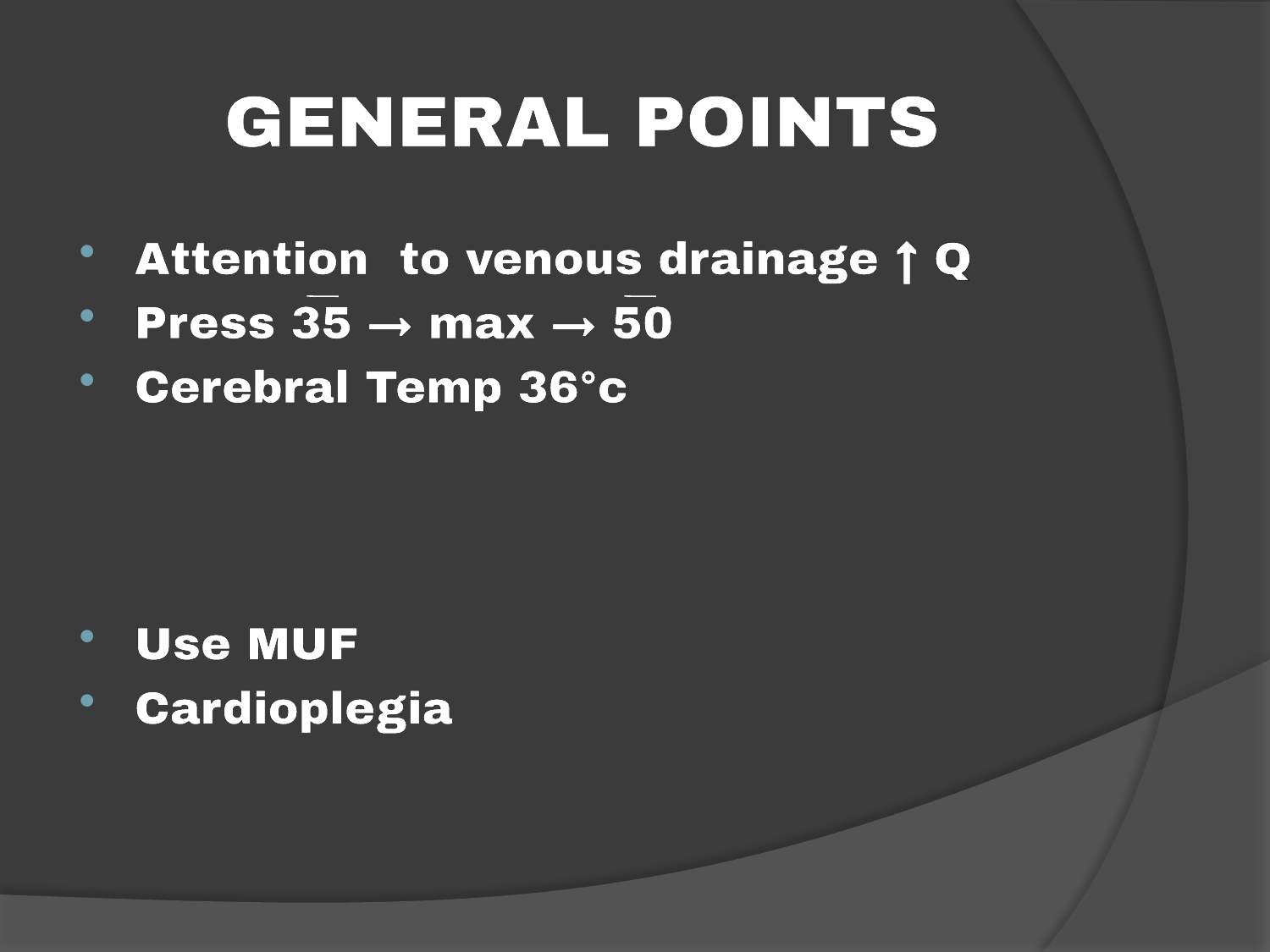

# GENERAL POINTS
Attention  to venous drainage ↑ Q
Press 35 → max → 50
Cerebral Temp 36°c

Use MUF
Cardioplegia